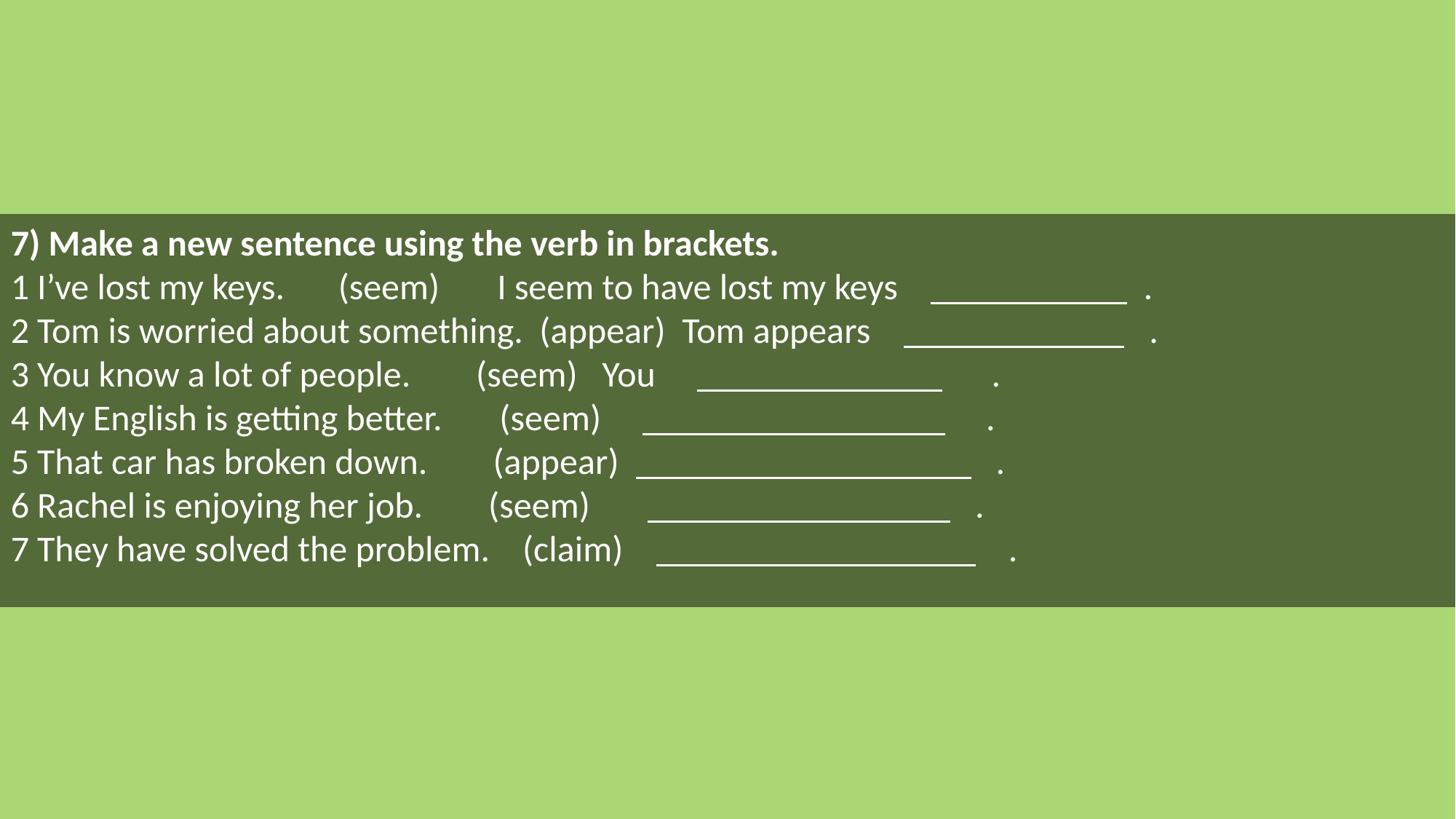

7) Make a new sentence using the verb in brackets.
1 I’ve lost my keys.	(seem)       I seem to have lost my keys                              .
2 Tom is worried about something.  (appear)  Tom appears                                  .
3 You know a lot of people.        (seem)   You                                         .
4 My English is getting better.       (seem)                                               .
5 That car has broken down.        (appear)                                              .
6 Rachel is enjoying her job.        (seem)                                               .
7 They have solved the problem.    (claim)                                               .